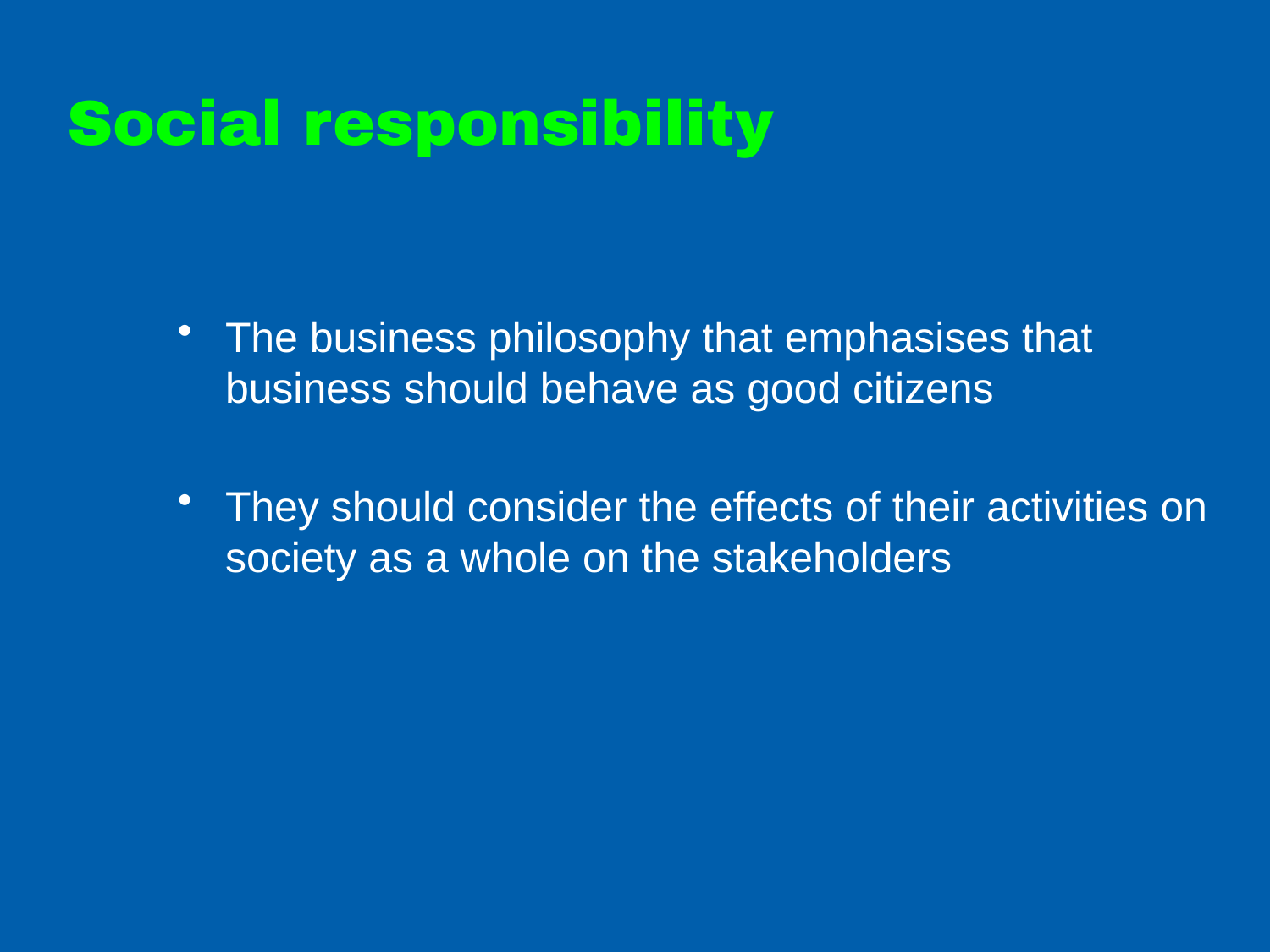

# Social responsibility

The business philosophy that emphasises that business should behave as good citizens

They should consider the effects of their activities on society as a whole on the stakeholders